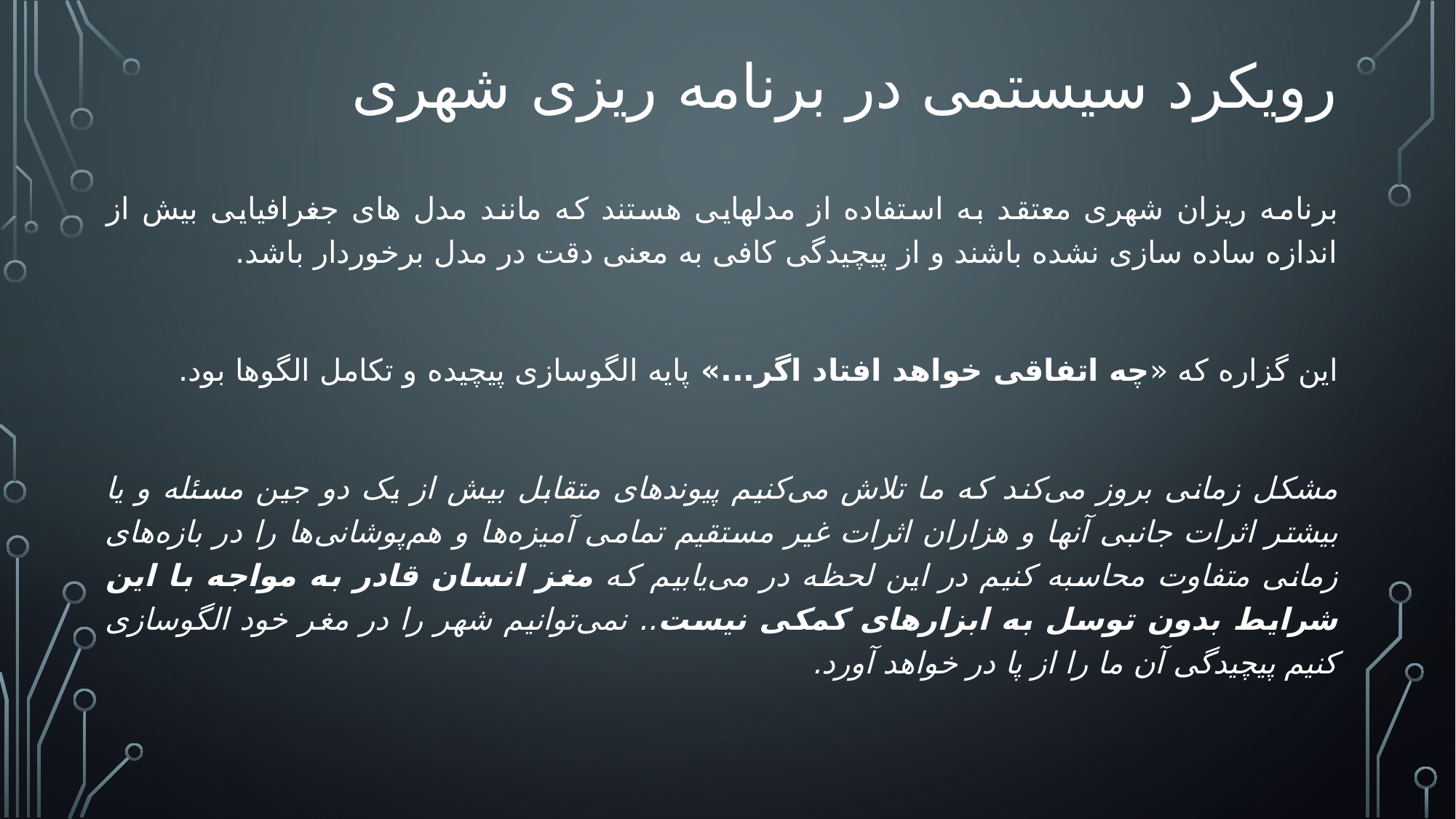

# رویکرد سیستمی در برنامه ریزی شهری
برنامه ریزان شهری معتقد به استفاده از مدلهایی هستند که مانند مدل های جغرافیایی بیش از اندازه ساده سازی نشده باشند و از پیچیدگی کافی به معنی دقت در مدل برخوردار باشد.

این گزاره که «چه اتفاقی خواهد افتاد اگر...» پایه الگوسازی پیچیده و تکامل الگوها بود.

مشکل زمانی بروز می‌کند که ما تلاش می‌کنیم پیوندهای متقابل بیش از یک دو جین مسئله و یا بیشتر اثرات جانبی آنها و هزاران اثرات غیر مستقیم تمامی آمیزه‌ها و هم‌پوشانی‌ها را در بازه‌های زمانی متفاوت محاسبه کنیم در این لحظه در می‌یابیم که مغز انسان قادر به مواجه با این شرایط بدون توسل به ابزارهای کمکی نیست.. نمی‌توانیم شهر را در مغر خود الگوسازی کنیم پیچیدگی آن ما را از پا در خواهد آورد.